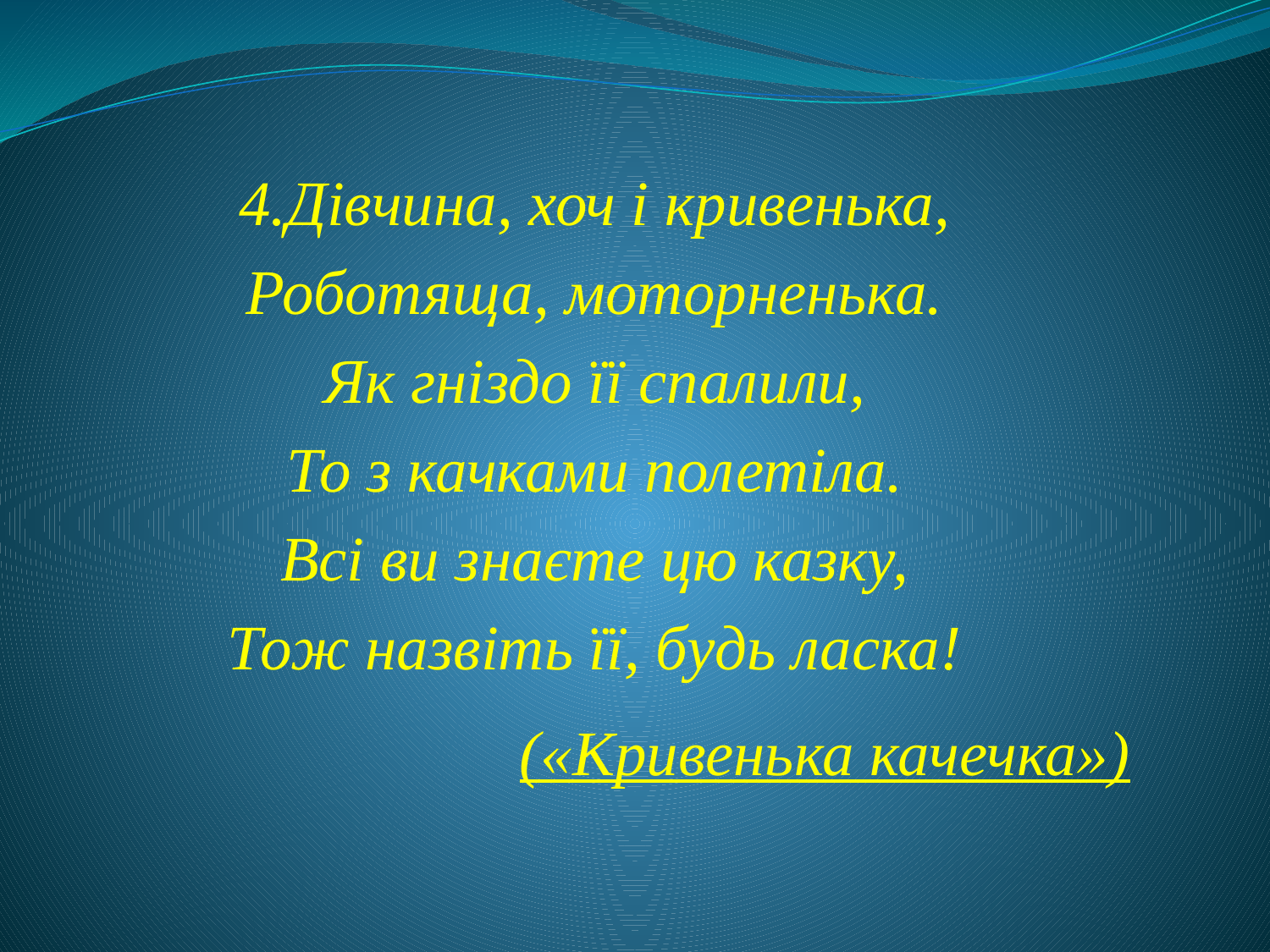

4.Дівчина, хоч і кривенька,
Роботяща, моторненька.
Як гніздо її спалили,
То з качками полетіла.
Всі ви знаєте цю казку,
Тож назвіть її, будь ласка!
(«Кривенька качечка»)